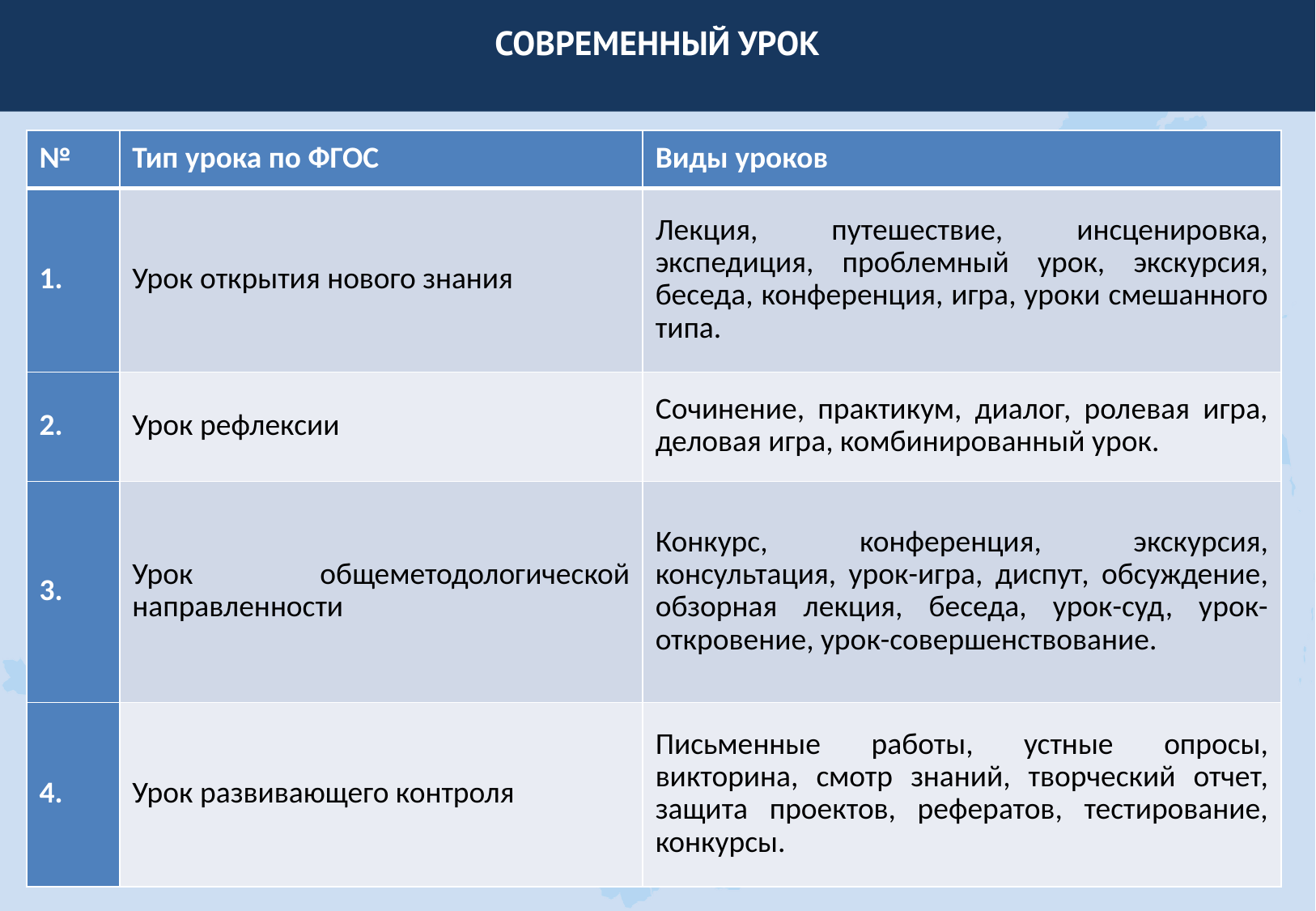

Организация  проведения
федерального этапа Конкурса
ЦЕНТР РЕАЛИЗАЦИИ
ГОСУДАРСТВЕННОЙ ОБРАЗОВАТЕЛЬНОЙ
ПОЛИТИКИ  И ИНФОРМАЦИОННЫХ
ТЕХНОЛОГИЙ
СОВРЕМЕННЫЙ УРОК

| № | Тип урока по ФГОС | Виды уроков |
| --- | --- | --- |
| 1. | Урок открытия нового знания | Лекция, путешествие, инсценировка, экспедиция, проблемный урок, экскурсия, беседа, конференция, игра, уроки смешанного типа. |
| 2. | Урок рефлексии | Сочинение, практикум, диалог, ролевая игра, деловая игра, комбинированный урок. |
| 3. | Урок общеметодологической направленности | Конкурс, конференция, экскурсия, консультация, урок-игра, диспут, обсуждение, обзорная лекция, беседа, урок-суд, урок-откровение, урок-совершенствование. |
| 4. | Урок развивающего контроля | Письменные работы, устные опросы, викторина, смотр знаний, творческий отчет, защита проектов, рефератов, тестирование, конкурсы. |